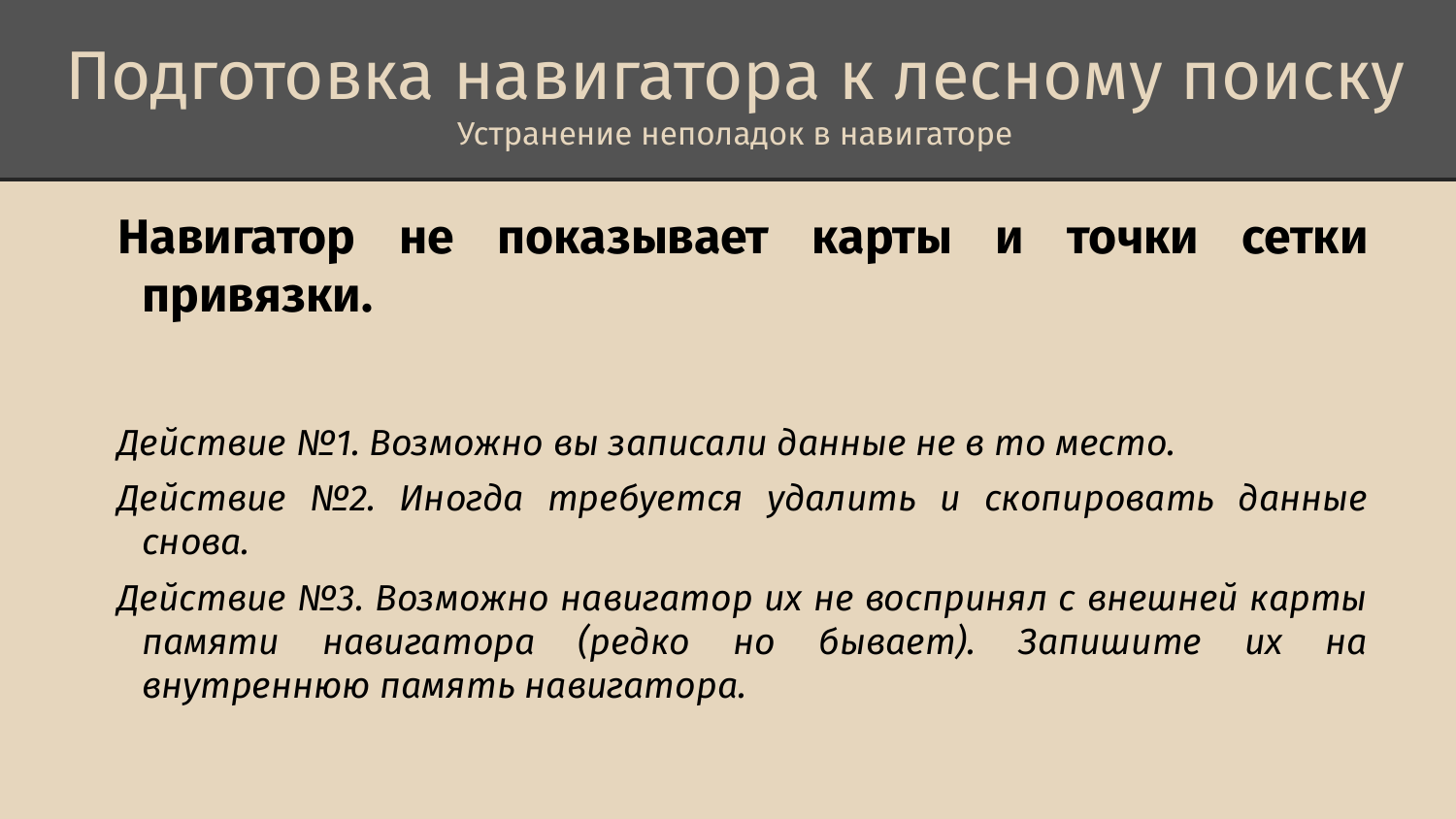

# Подготовка навигатора к лесному поиску
Устранение неполадок в навигаторе
Навигатор не показывает карты и точки сетки привязки.

Действие №1. Возможно вы записали данные не в то место.
Действие №2. Иногда требуется удалить и скопировать данные снова.
Действие №3. Возможно навигатор их не воспринял с внешней карты памяти навигатора (редко но бывает). Запишите их на внутреннюю память навигатора.